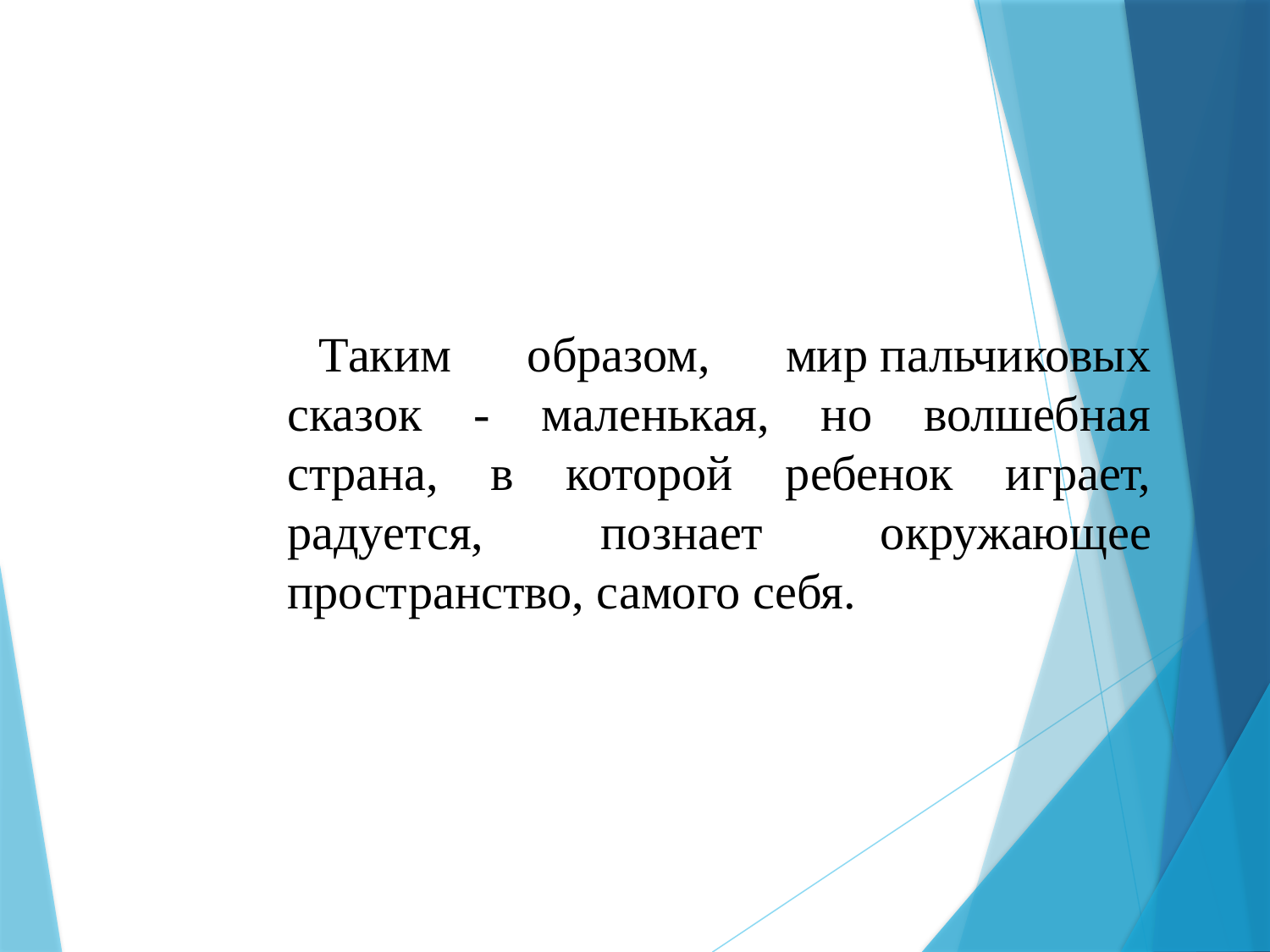

Таким образом, мир пальчиковых сказок - маленькая, но волшебная страна, в которой ребенок играет, радуется, познает окружающее пространство, самого себя.